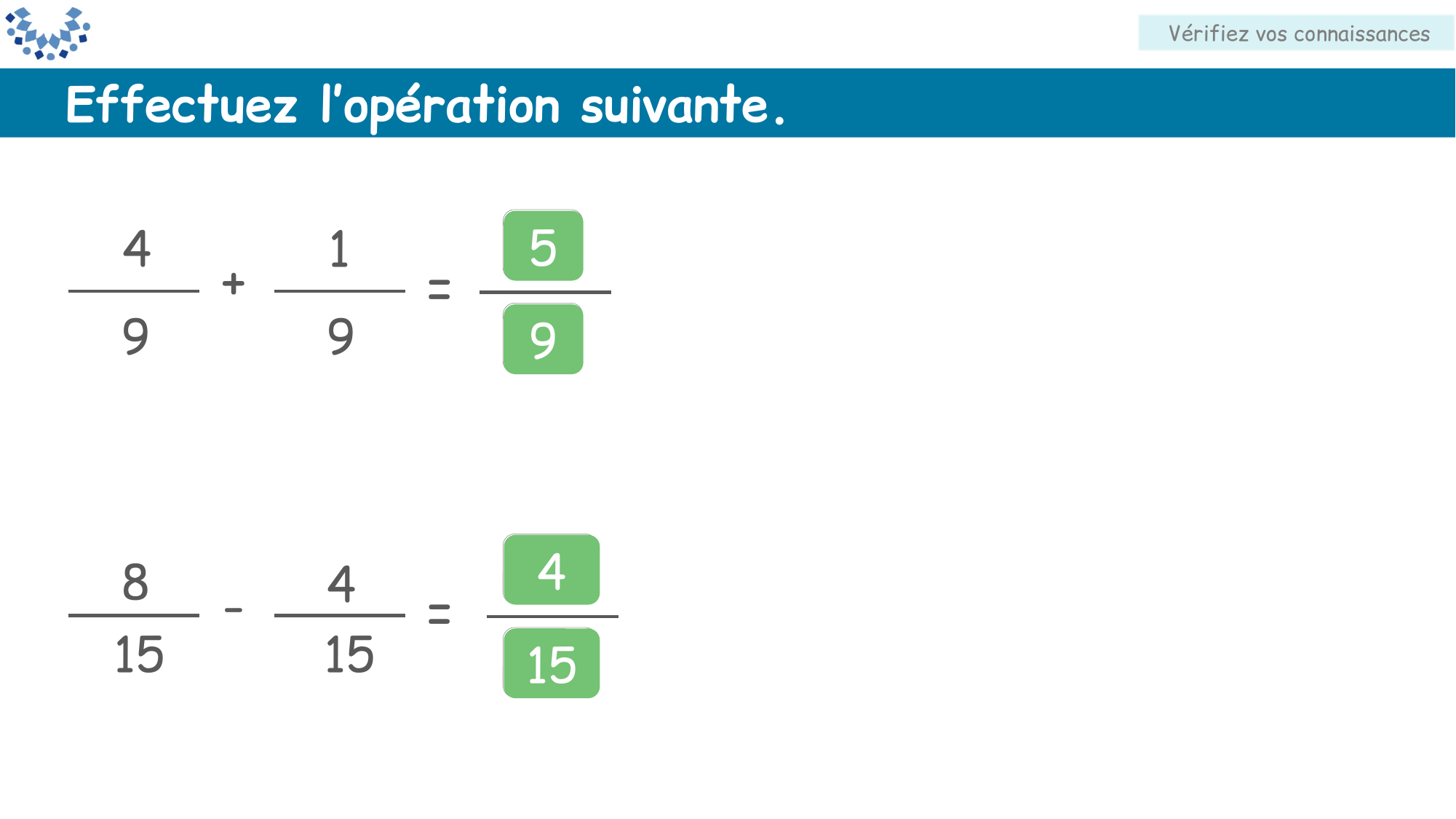

Vérifiez vos connaissances
Effectuez l’opération suivante.

5
9
4
9
1
9
+
=

4
15
8
15
4
15
-
=